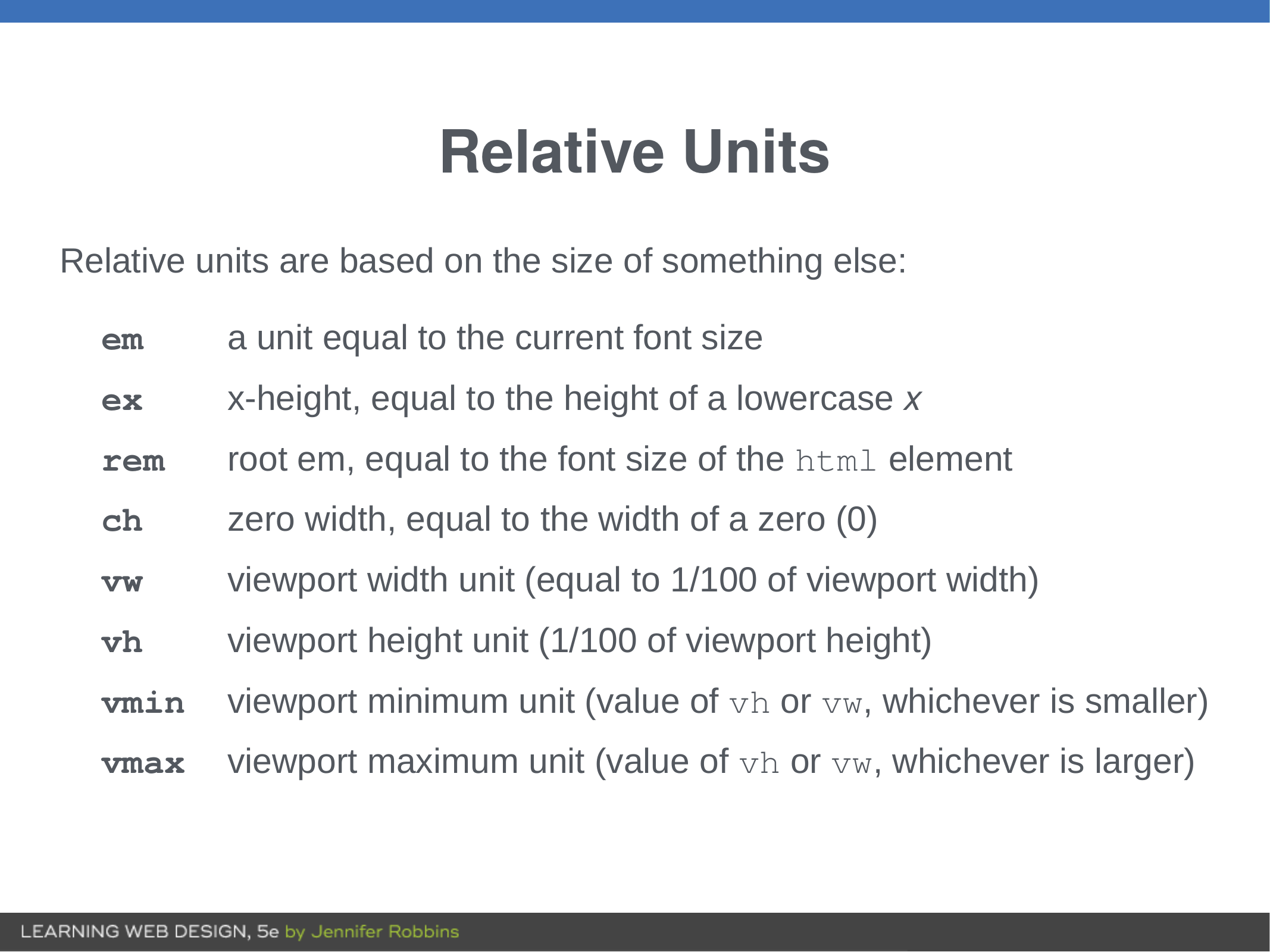

# Relative Units
Relative units are based on the size of something else:
em    a unit equal to the current font size
ex    x-height, equal to the height of a lowercase x
rem   root em, equal to the font size of the html element
ch    zero width, equal to the width of a zero (0)
vw    viewport width unit (equal to 1/100 of viewport width)
vh    viewport height unit (1/100 of viewport height)
vmin  viewport minimum unit (value of vh or vw, whichever is smaller)
vmax  viewport maximum unit (value of vh or vw, whichever is larger)